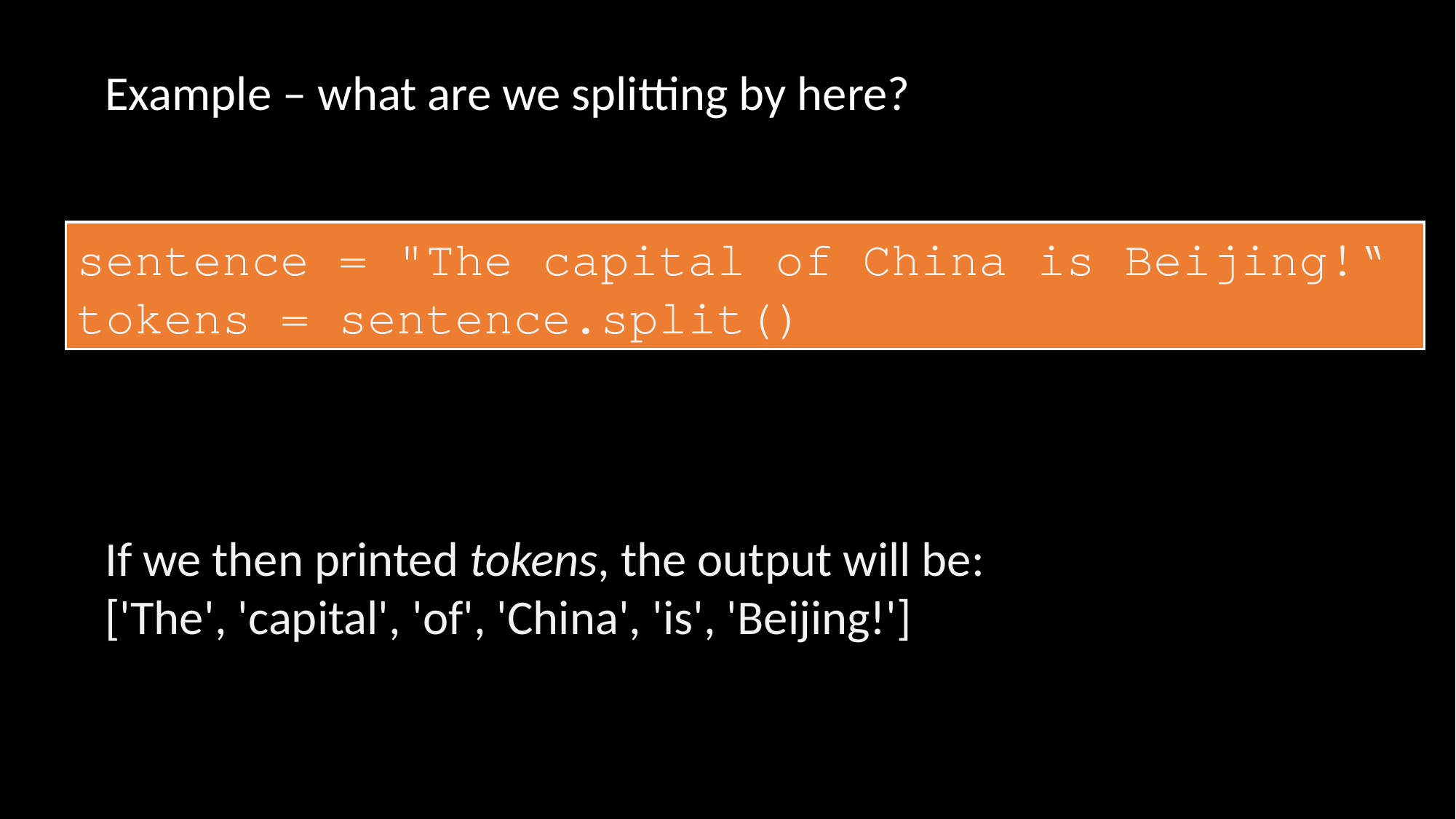

Example – what are we splitting by here?

If we then printed tokens, the output will be:
['The', 'capital', 'of', 'China', 'is', 'Beijing!']
sentence = "The capital of China is Beijing!“
tokens = sentence.split()